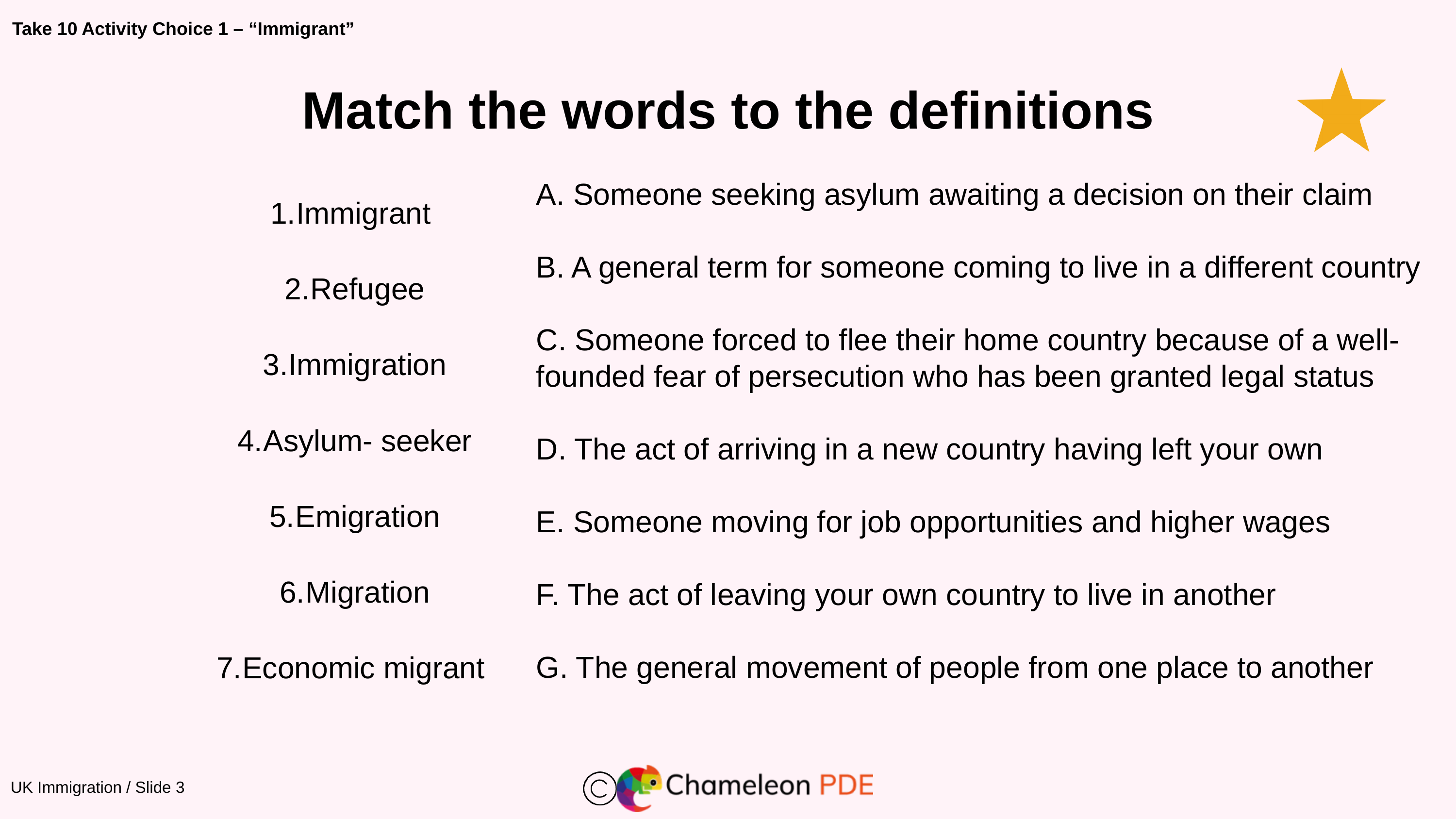

Take 10 Activity Choice 1 – “Immigrant”
Match the words to the definitions

Immigrant
Refugee
Immigration
Asylum- seeker
Emigration
Migration
Economic migrant
A. Someone seeking asylum awaiting a decision on their claim

B. A general term for someone coming to live in a different country

C. Someone forced to flee their home country because of a well-founded fear of persecution who has been granted legal status

D. The act of arriving in a new country having left your own

E. Someone moving for job opportunities and higher wages

F. The act of leaving your own country to live in another

G. The general movement of people from one place to another

UK Immigration / Slide 3